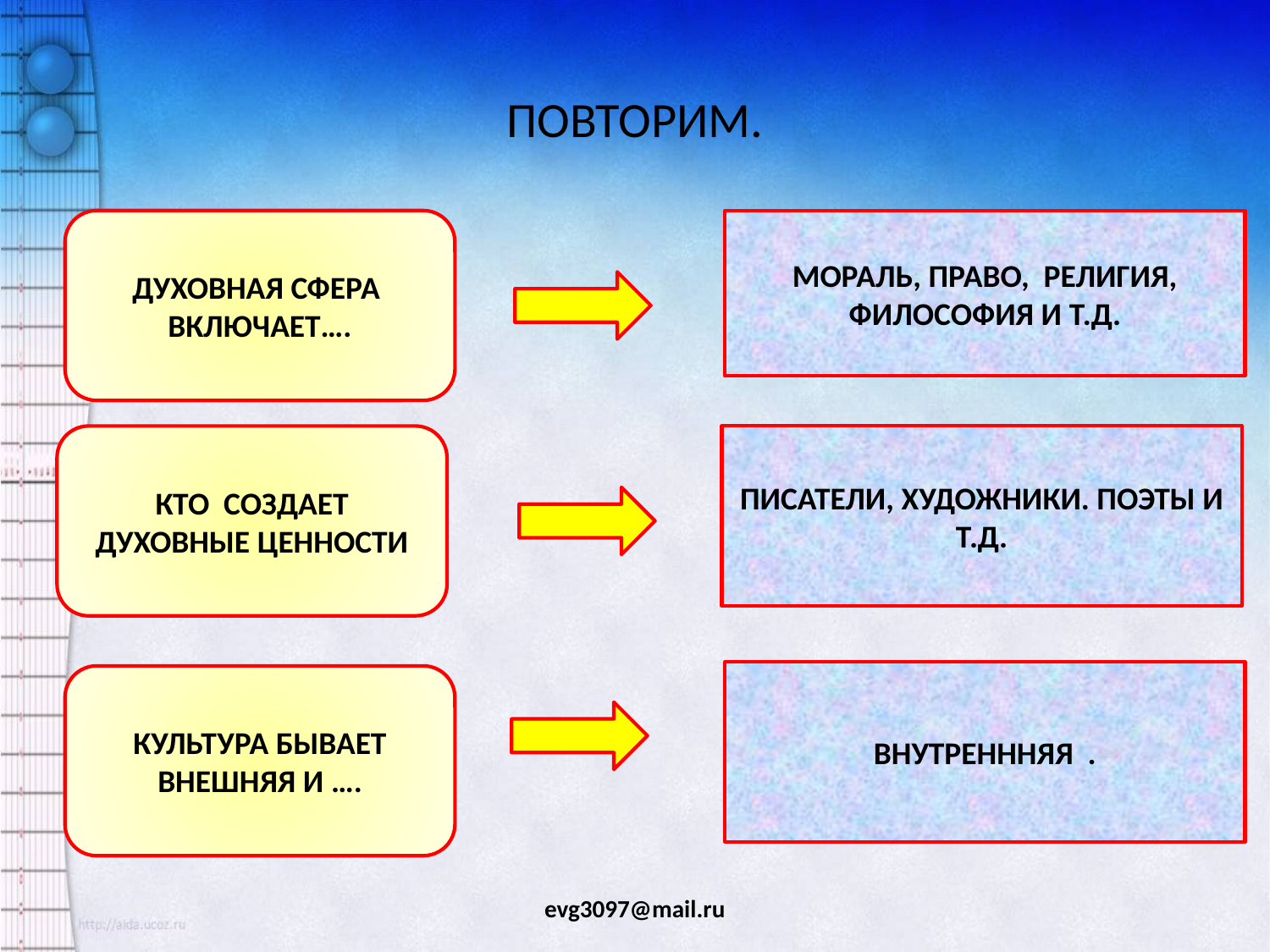

# ПОВТОРИМ.
ДУХОВНАЯ СФЕРА  ВКЛЮЧАЕТ….
МОРАЛЬ, ПРАВО,  РЕЛИГИЯ, ФИЛОСОФИЯ И Т.Д.

КТО  СОЗДАЕТ ДУХОВНЫЕ ЦЕННОСТИ
ПИСАТЕЛИ, ХУДОЖНИКИ. ПОЭТЫ И Т.Д.

ВНУТРЕНННЯЯ  .
КУЛЬТУРА БЫВАЕТ ВНЕШНЯЯ И ….

evg3097@mail.ru